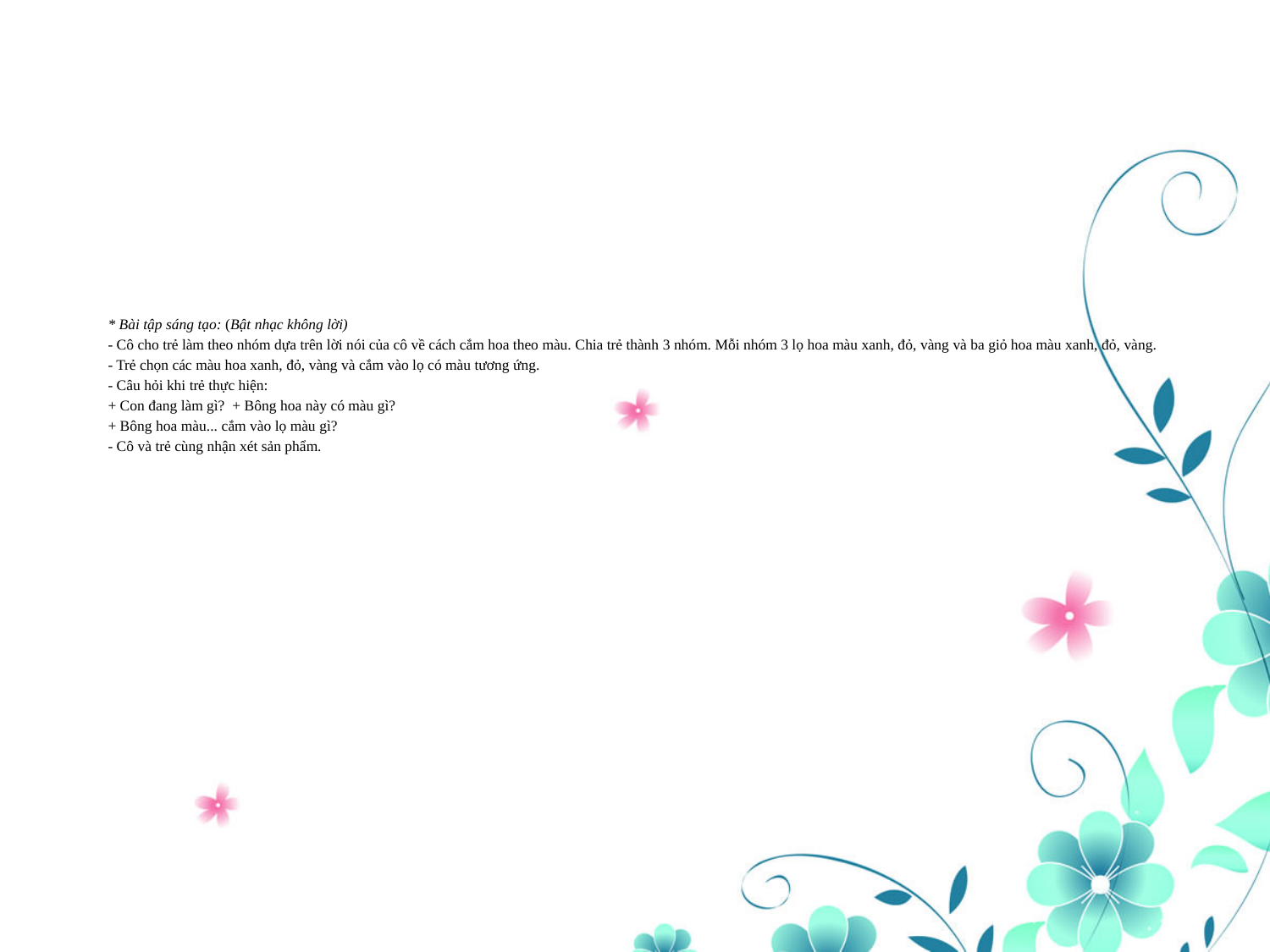

# * Bài tập sáng tạo: (Bật nhạc không lời) - Cô cho trẻ làm theo nhóm dựa trên lời nói của cô về cách cắm hoa theo màu. Chia trẻ thành 3 nhóm. Mỗi nhóm 3 lọ hoa màu xanh, đỏ, vàng và ba giỏ hoa màu xanh, đỏ, vàng. - Trẻ chọn các màu hoa xanh, đỏ, vàng và cắm vào lọ có màu tương ứng. - Câu hỏi khi trẻ thực hiện: + Con đang làm gì?  + Bông hoa này có màu gì? + Bông hoa màu... cắm vào lọ màu gì? - Cô và trẻ cùng nhận xét sản phẩm.